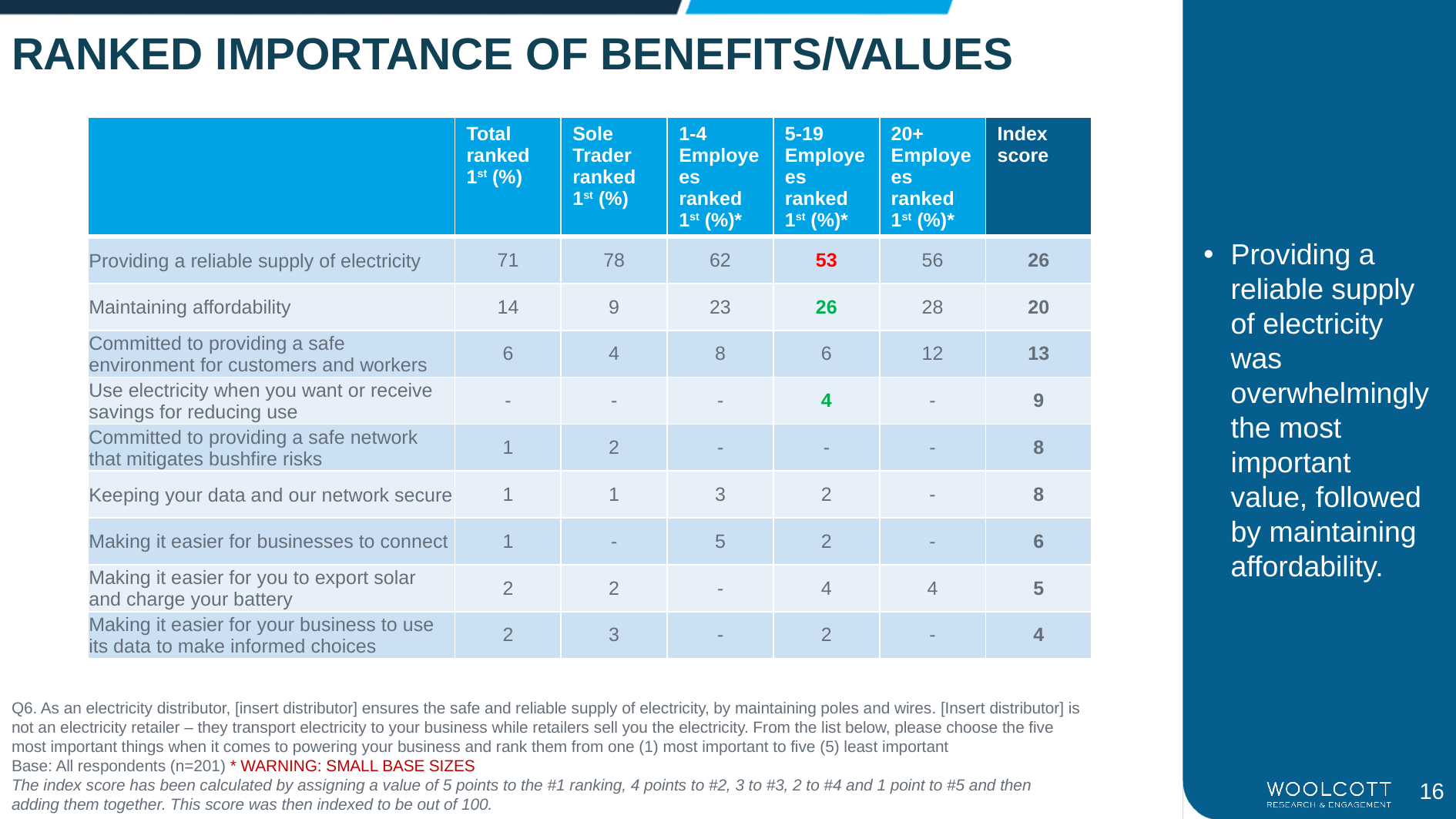

RANKED IMPORTANCE OF BENEFITS/VALUES
|  | Total ranked 1st (%) | Sole Trader ranked 1st (%) | 1-4 Employees ranked 1st (%)\* | 5-19 Employees ranked 1st (%)\* | 20+ Employees ranked 1st (%)\* | Index score |
| --- | --- | --- | --- | --- | --- | --- |
| Providing a reliable supply of electricity | 71 | 78 | 62 | 53 | 56 | 26 |
| Maintaining affordability | 14 | 9 | 23 | 26 | 28 | 20 |
| Committed to providing a safe environment for customers and workers | 6 | 4 | 8 | 6 | 12 | 13 |
| Use electricity when you want or receive savings for reducing use | - | - | - | 4 | - | 9 |
| Committed to providing a safe network that mitigates bushfire risks | 1 | 2 | - | - | - | 8 |
| Keeping your data and our network secure | 1 | 1 | 3 | 2 | - | 8 |
| Making it easier for businesses to connect | 1 | - | 5 | 2 | - | 6 |
| Making it easier for you to export solar and charge your battery | 2 | 2 | - | 4 | 4 | 5 |
| Making it easier for your business to use its data to make informed choices | 2 | 3 | - | 2 | - | 4 |
Providing a reliable supply of electricity was overwhelmingly the most important value, followed by maintaining affordability.
Q6. As an electricity distributor, [insert distributor] ensures the safe and reliable supply of electricity, by maintaining poles and wires. [Insert distributor] is not an electricity retailer – they transport electricity to your business while retailers sell you the electricity. From the list below, please choose the five most important things when it comes to powering your business and rank them from one (1) most important to five (5) least important
Base: All respondents (n=201) * WARNING: SMALL BASE SIZES
The index score has been calculated by assigning a value of 5 points to the #1 ranking, 4 points to #2, 3 to #3, 2 to #4 and 1 point to #5 and then adding them together. This score was then indexed to be out of 100.